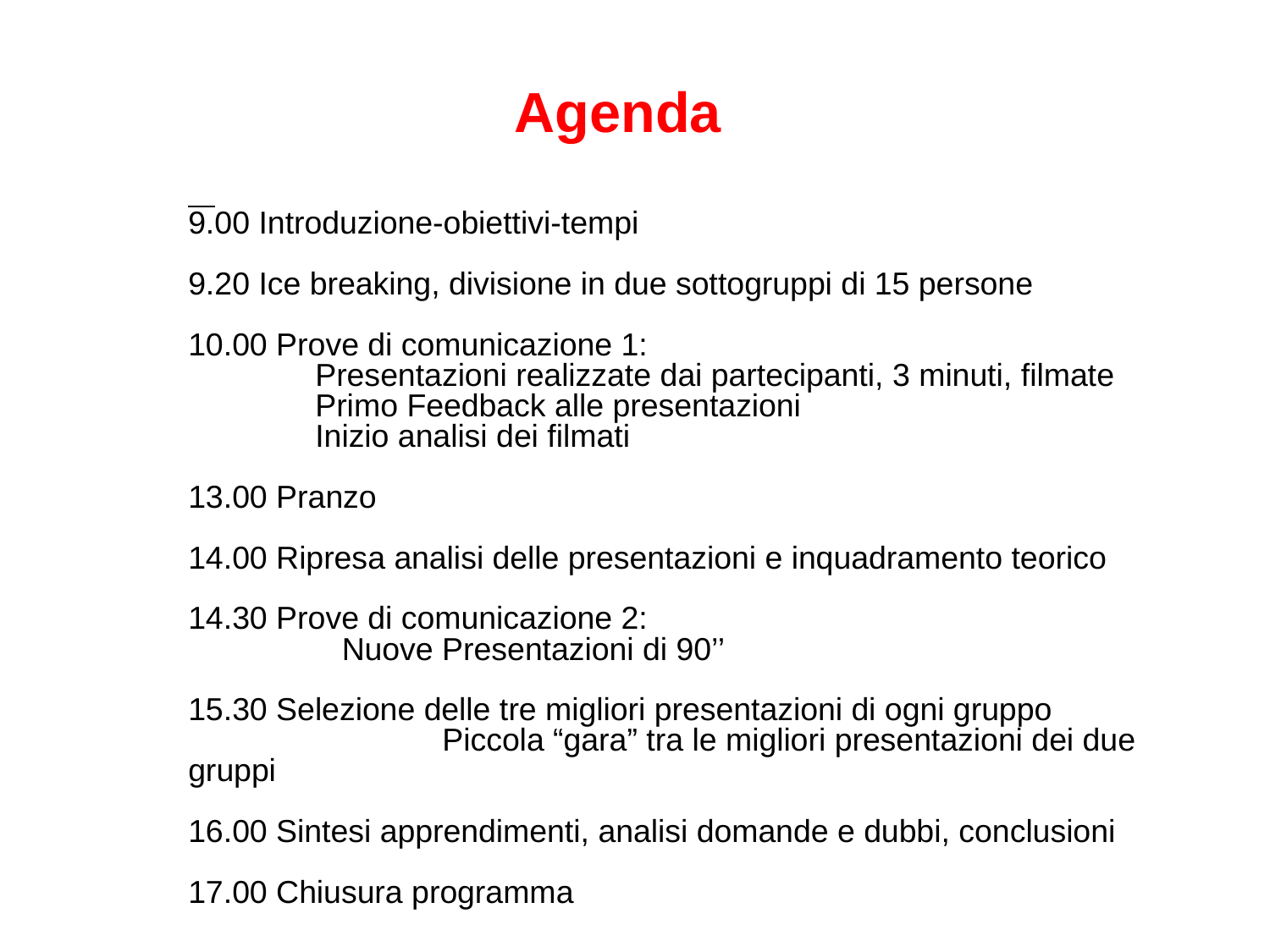

Agenda

9.00 Introduzione-obiettivi-tempi

9.20 Ice breaking, divisione in due sottogruppi di 15 persone

10.00 Prove di comunicazione 1:
	Presentazioni realizzate dai partecipanti, 3 minuti, filmate
	Primo Feedback alle presentazioni
	Inizio analisi dei filmati

13.00 Pranzo

14.00 Ripresa analisi delle presentazioni e inquadramento teorico

14.30 Prove di comunicazione 2:
	   Nuove Presentazioni di 90’’

15.30 Selezione delle tre migliori presentazioni di ogni gruppo
		Piccola “gara” tra le migliori presentazioni dei due gruppi

16.00 Sintesi apprendimenti, analisi domande e dubbi, conclusioni

17.00 Chiusura programma